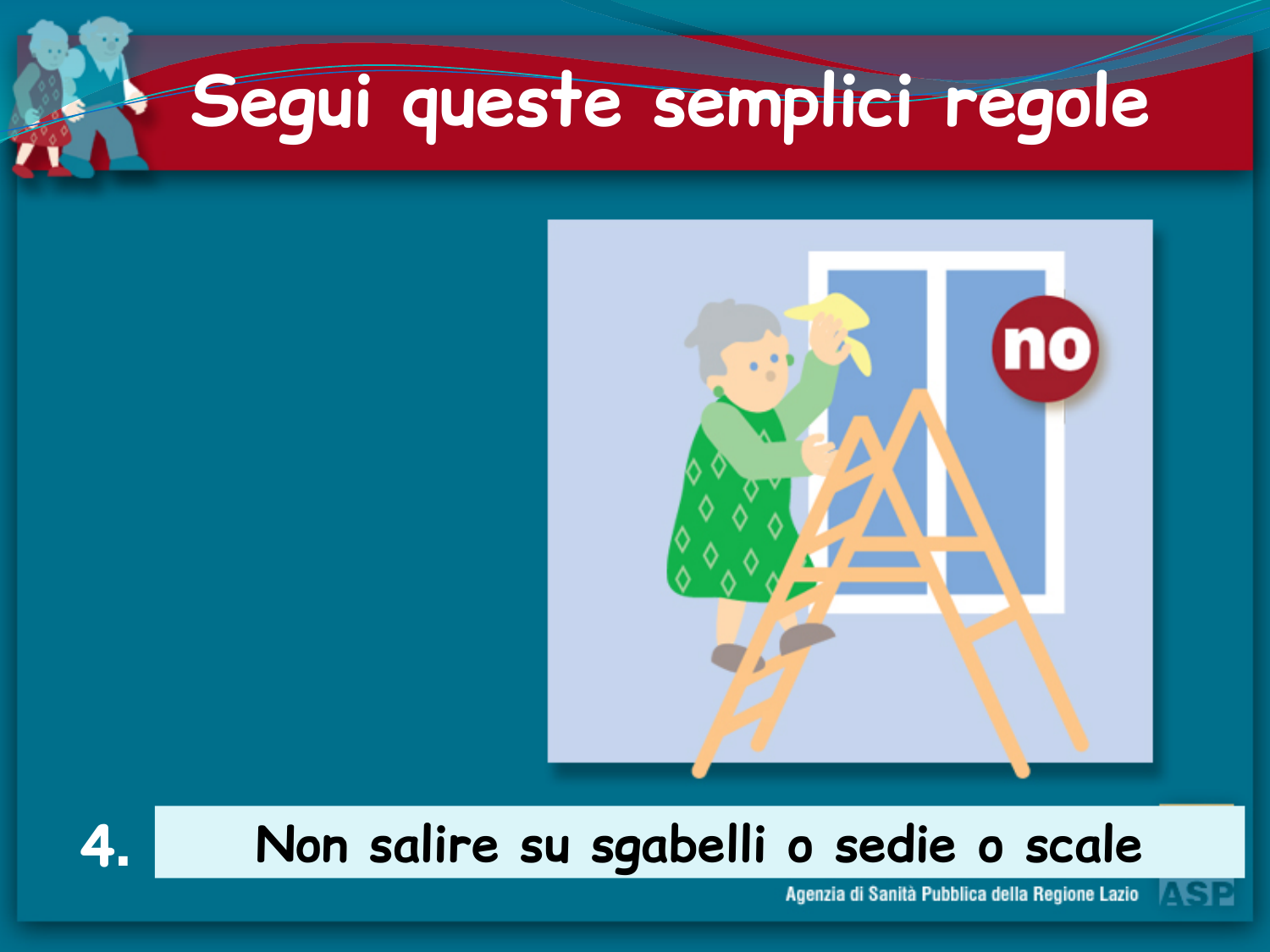

Segui queste semplici regole
4.
Non salire su sgabelli o sedie o scale